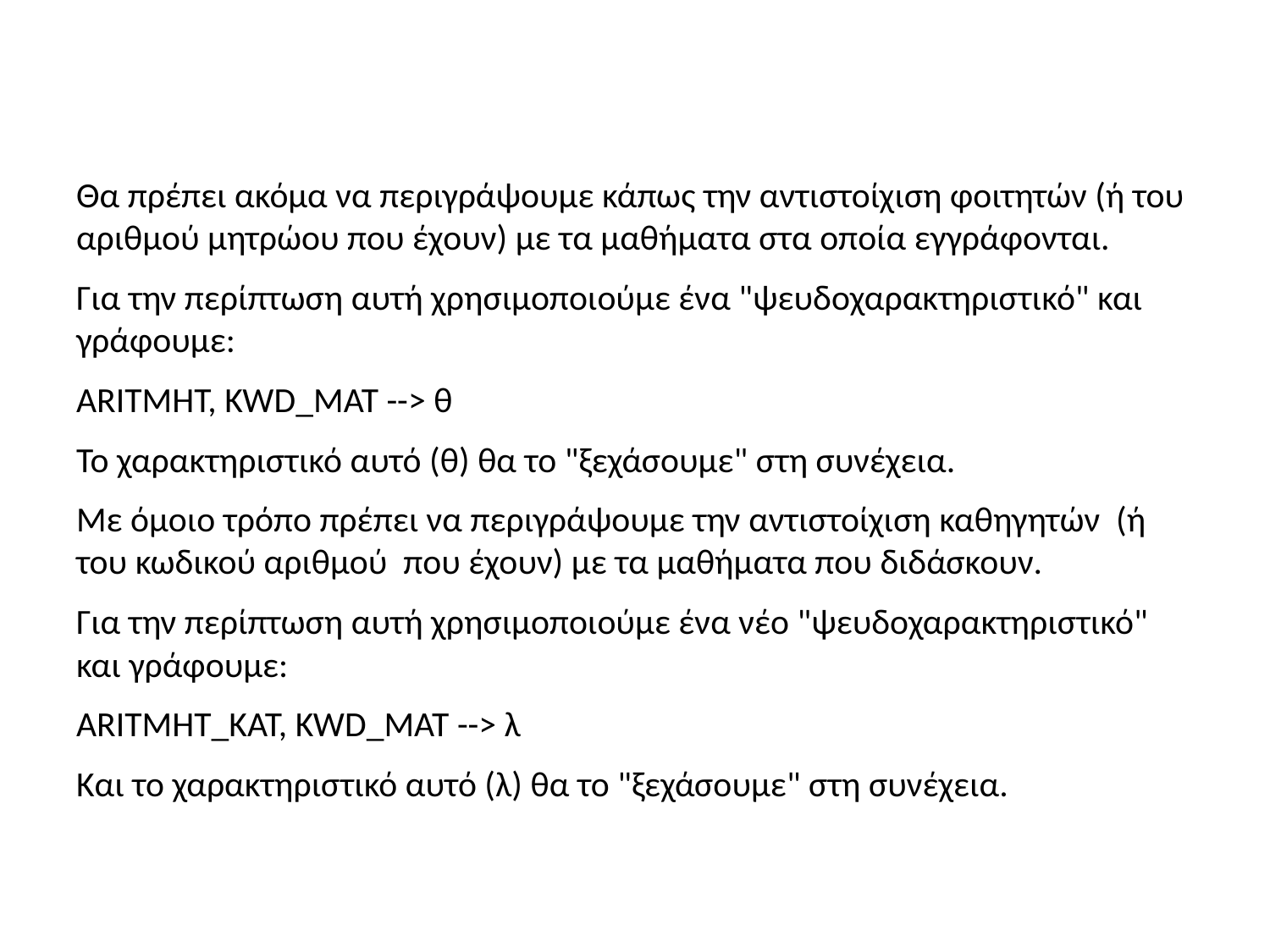

#
Θα πρέπει ακόμα να περιγράψουμε κάπως την αντιστοίχιση φοιτητών (ή του αριθμού μητρώου που έχουν) με τα μαθήματα στα οποία εγγράφονται.
Για την περίπτωση αυτή χρησιμοποιούμε ένα "ψευδοχαρακτηριστικό" και γράφουμε:
ARITMHT, KWD_MAT --> θ
Το χαρακτηριστικό αυτό (θ) θα το "ξεχάσουμε" στη συνέχεια.
Με όμοιο τρόπο πρέπει να περιγράψουμε την αντιστοίχιση καθηγητών  (ή του κωδικού αριθμού  που έχουν) με τα μαθήματα που διδάσκουν.
Για την περίπτωση αυτή χρησιμοποιούμε ένα νέο "ψευδοχαρακτηριστικό" και γράφουμε:
ARITMHT_ΚΑΤ, KWD_MAT --> λ
Και το χαρακτηριστικό αυτό (λ) θα το "ξεχάσουμε" στη συνέχεια.